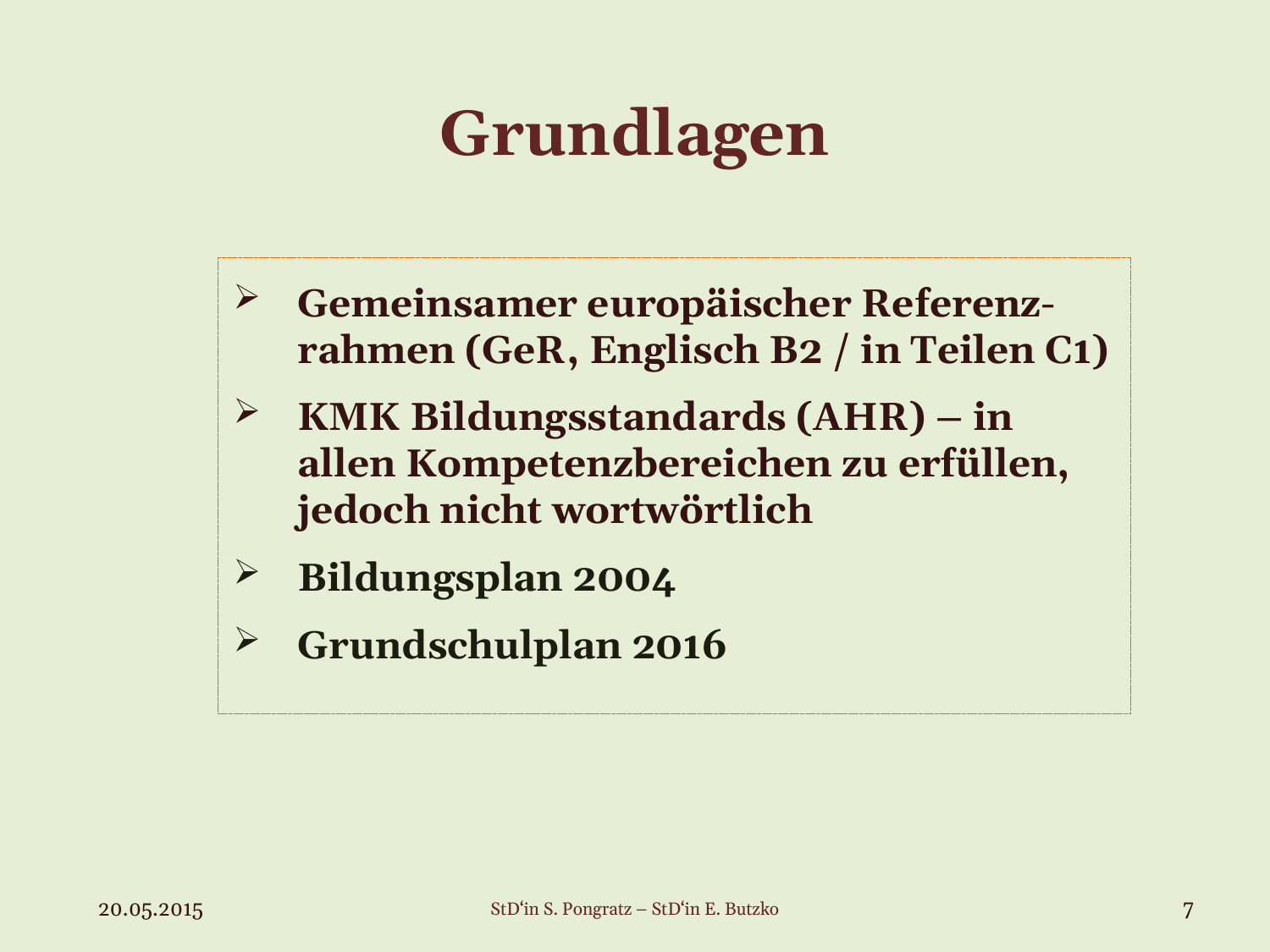

# Grundlagen
Gemeinsamer europäischer Referenz-rahmen (GeR, Englisch B2 / in Teilen C1)
KMK Bildungsstandards (AHR) – in allen Kompetenzbereichen zu erfüllen, jedoch nicht wortwörtlich
Bildungsplan 2004
Grundschulplan 2016
20.05.2015
StD‘in S. Pongratz – StD‘in E. Butzko
7